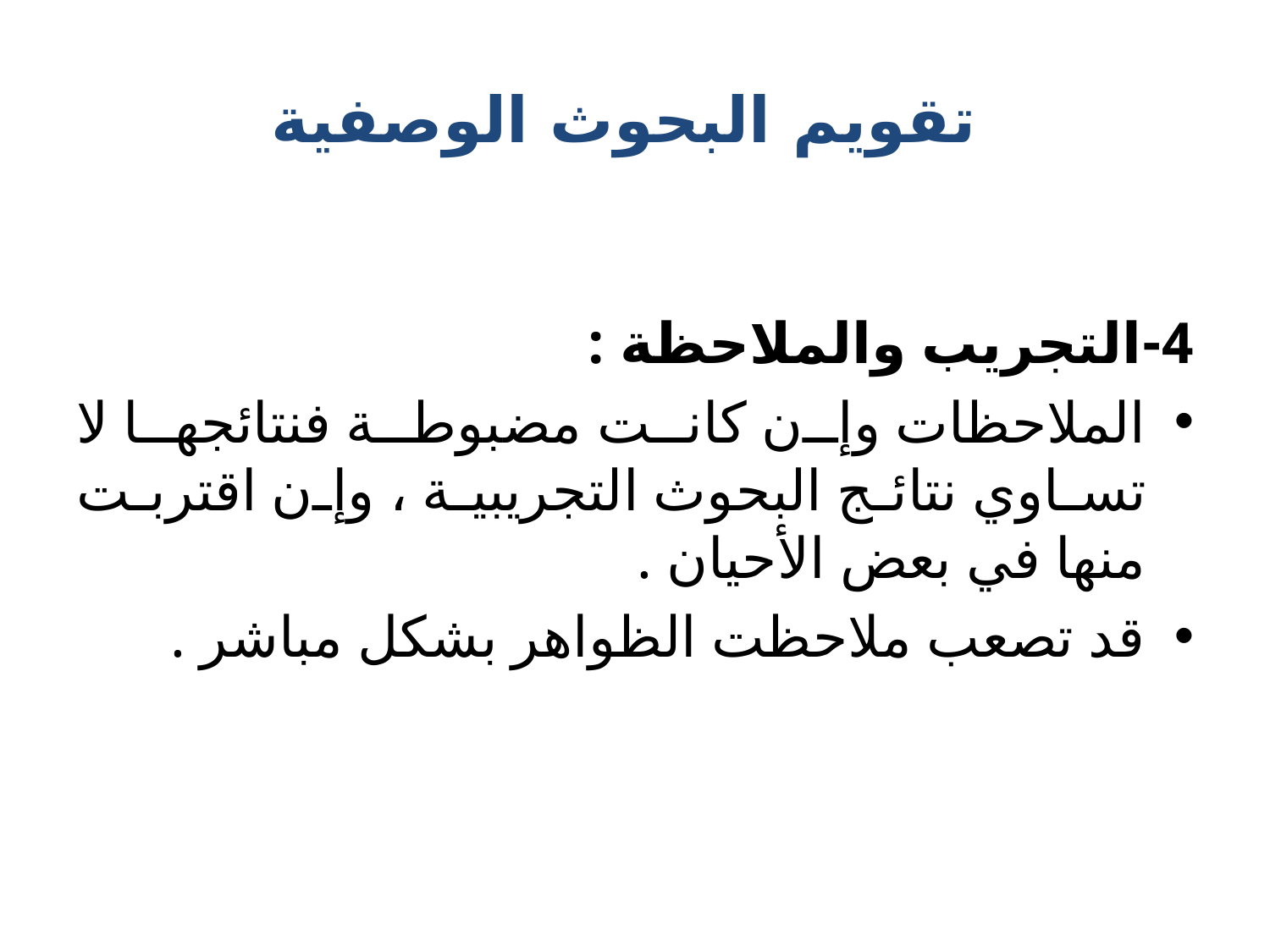

# تقويم البحوث الوصفية

4-التجريب والملاحظة :
الملاحظات وإن كانت مضبوطة فنتائجها لا تساوي نتائج البحوث التجريبية ، وإن اقتربت منها في بعض الأحيان .
قد تصعب ملاحظت الظواهر بشكل مباشر .